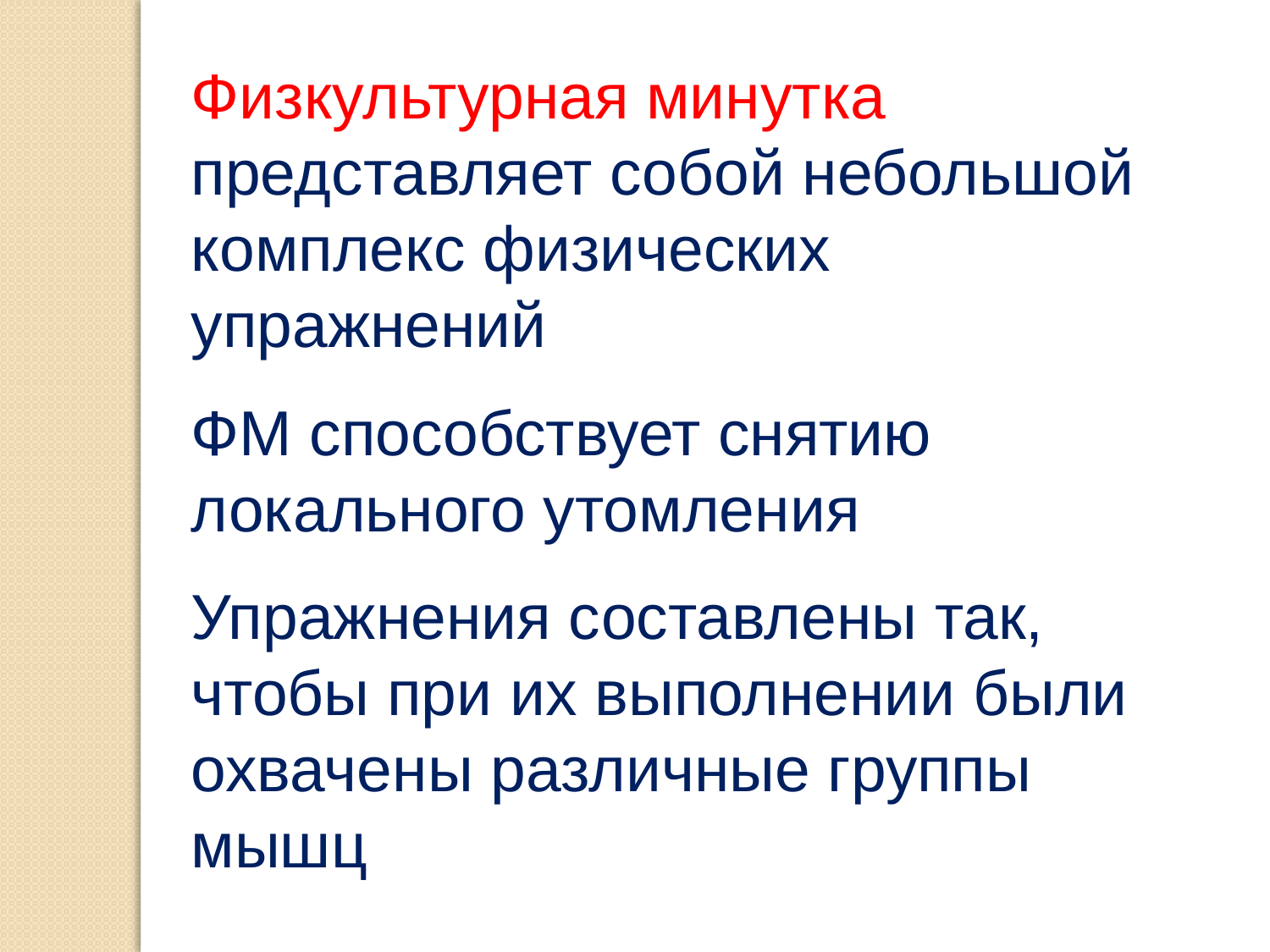

Физкультурная минутка представляет собой небольшой комплекс физических упражнений
ФМ способствует снятию локального утомления
Упражнения составлены так, чтобы при их выполнении были охвачены различные группы мышц